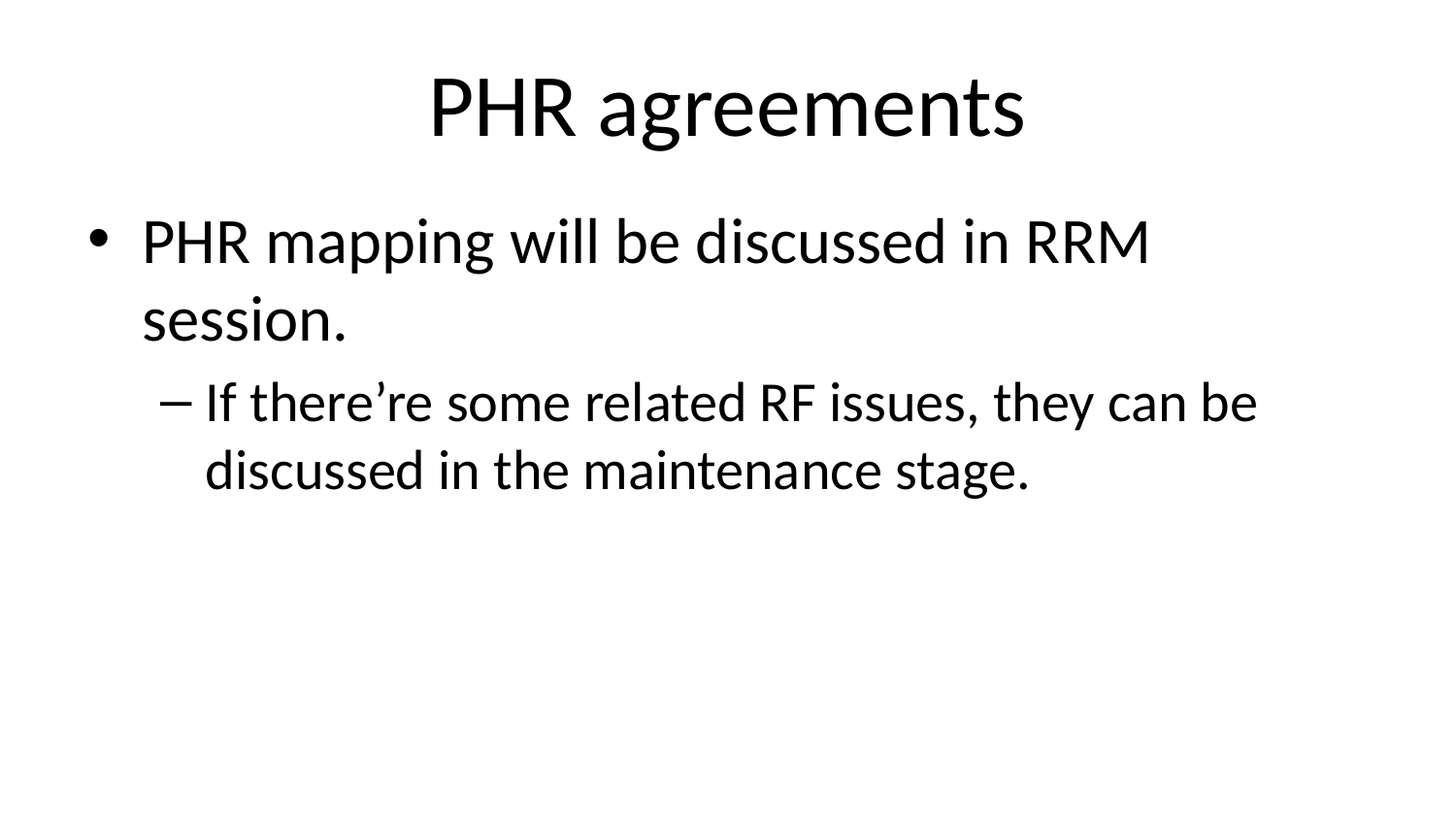

# PHR agreements
PHR mapping will be discussed in RRM session.
If there’re some related RF issues, they can be discussed in the maintenance stage.